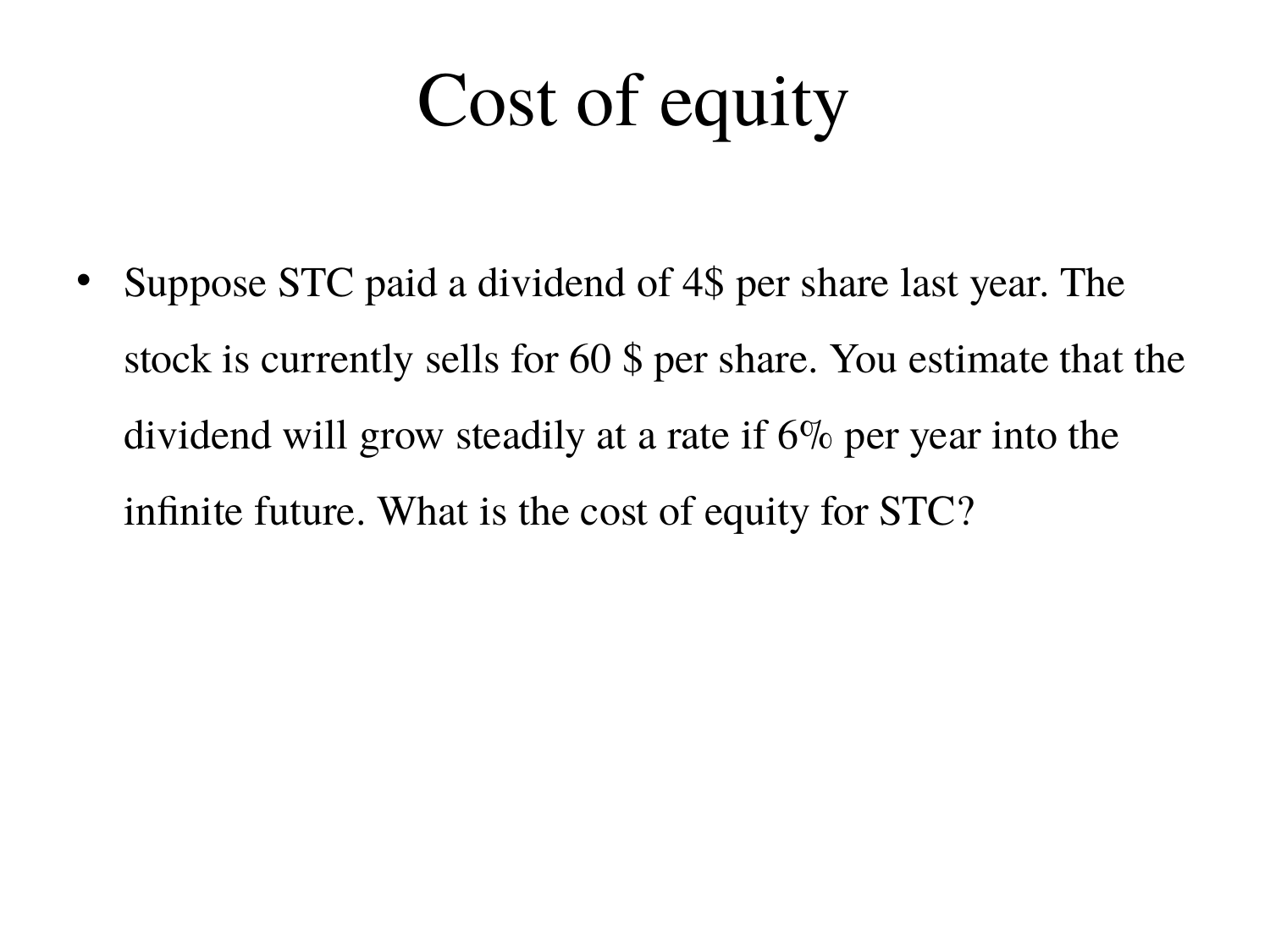

# Cost of equity
Suppose STC paid a dividend of 4$ per share last year. The stock is currently sells for 60 $ per share. You estimate that the dividend will grow steadily at a rate if 6% per year into the infinite future. What is the cost of equity for STC?